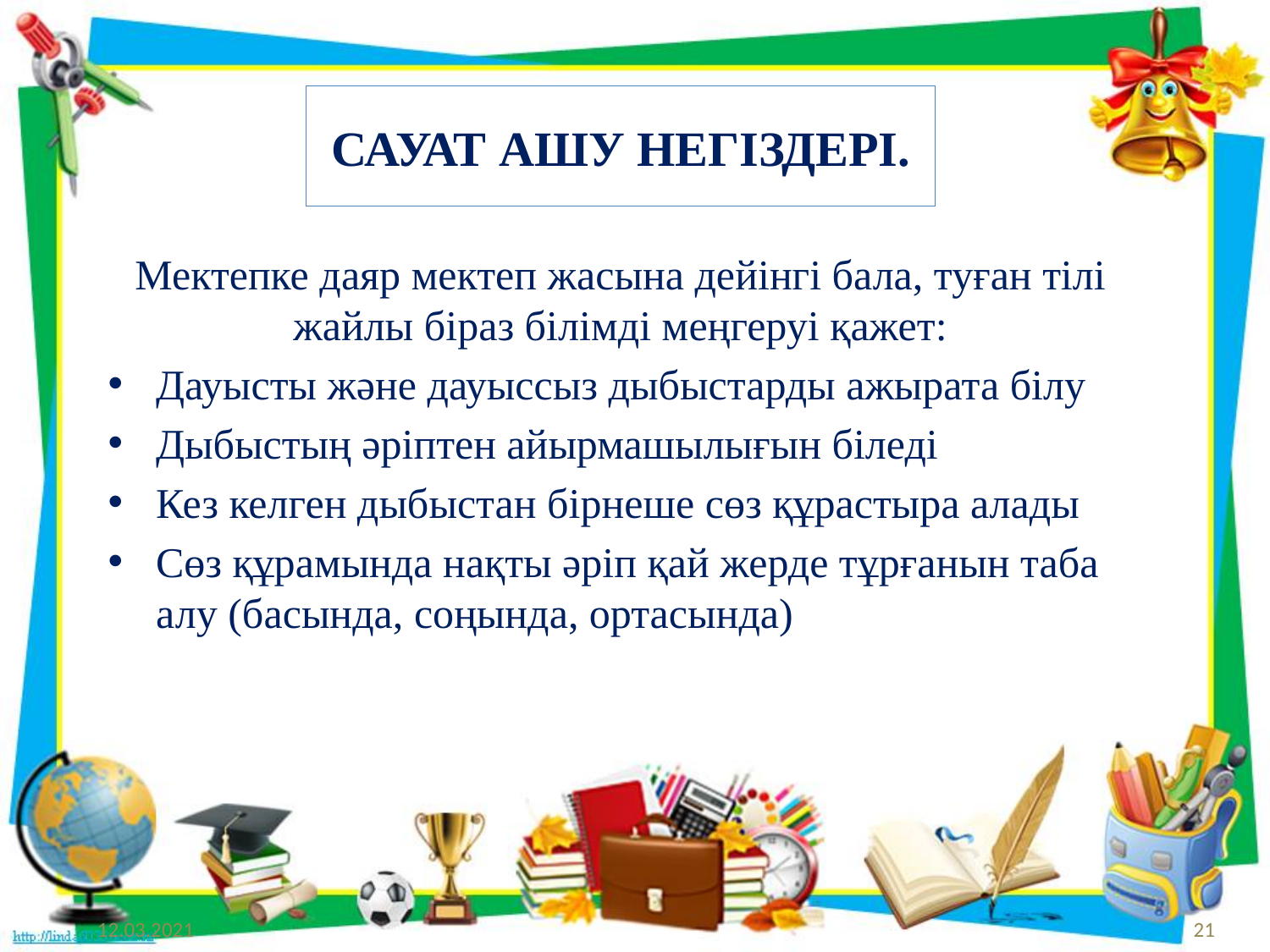

# САУАТ АШУ НЕГІЗДЕРІ.
Мектепке даяр мектеп жасына дейінгі бала, туған тілі жайлы біраз білімді меңгеруі қажет:
Дауысты және дауыссыз дыбыстарды ажырата білу
Дыбыстың әріптен айырмашылығын біледі
Кез келген дыбыстан бірнеше сөз құрастыра алады
Сөз құрамында нақты әріп қай жерде тұрғанын таба алу (басында, соңында, ортасында)